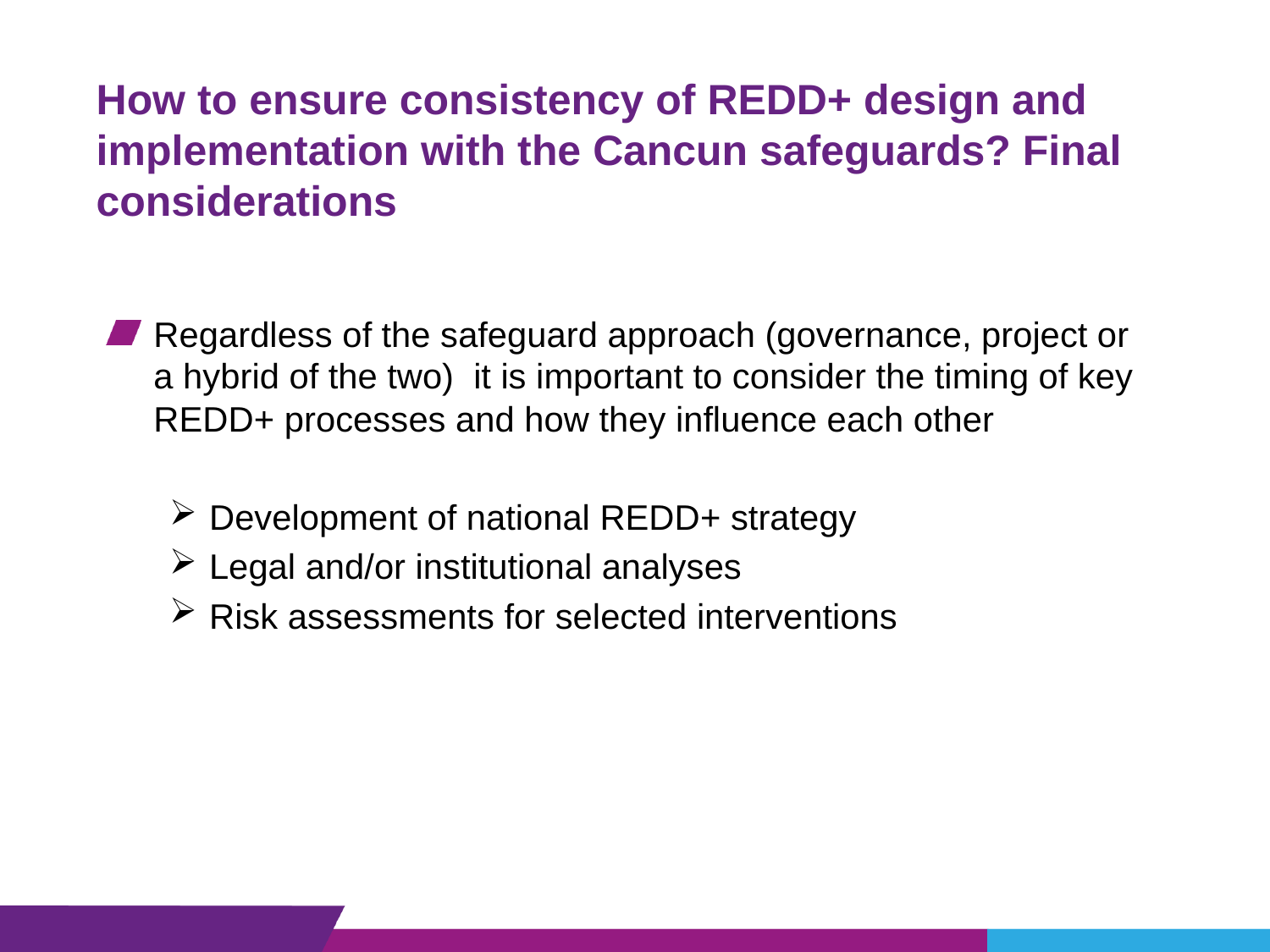

How to ensure consistency of REDD+ design and implementation with the Cancun safeguards? Final considerations

Regardless of the safeguard approach (governance, project or a hybrid of the two)  it is important to consider the timing of key REDD+ processes and how they influence each other

Development of national REDD+ strategy
Legal and/or institutional analyses
Risk assessments for selected interventions